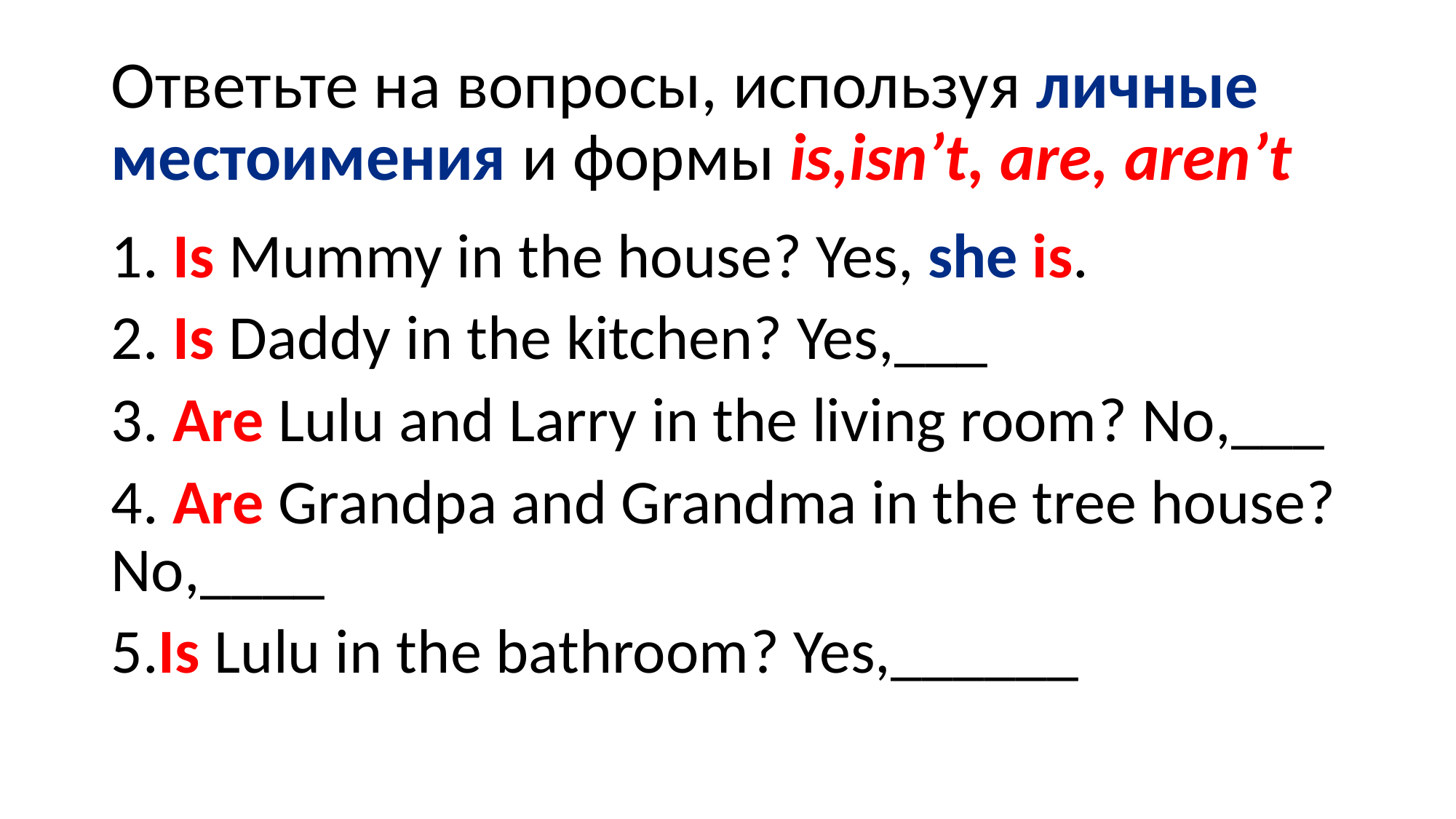

# Ответьте на вопросы, используя личные  местоимения и формы is,isn’t, are, aren’t
1. Is Mummy in the house? Yes, she is.
2. Is Daddy in the kitchen? Yes,___
3. Are Lulu and Larry in the living room? No,___
4. Are Grandpa and Grandma in the tree house? No,____
5.Is Lulu in the bathroom? Yes,______